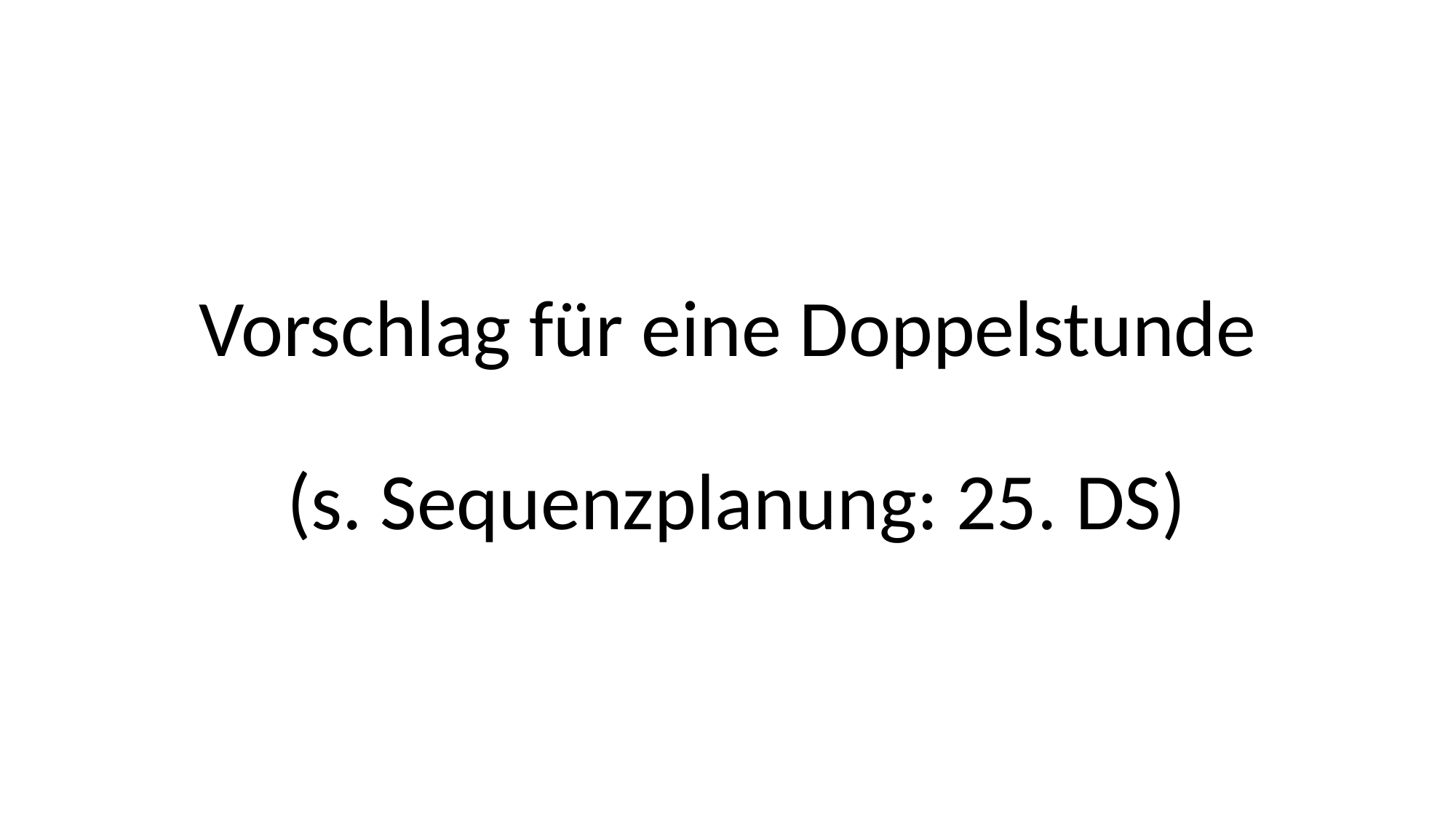

# Vorschlag für eine Doppelstunde (s. Sequenzplanung: 25. DS)